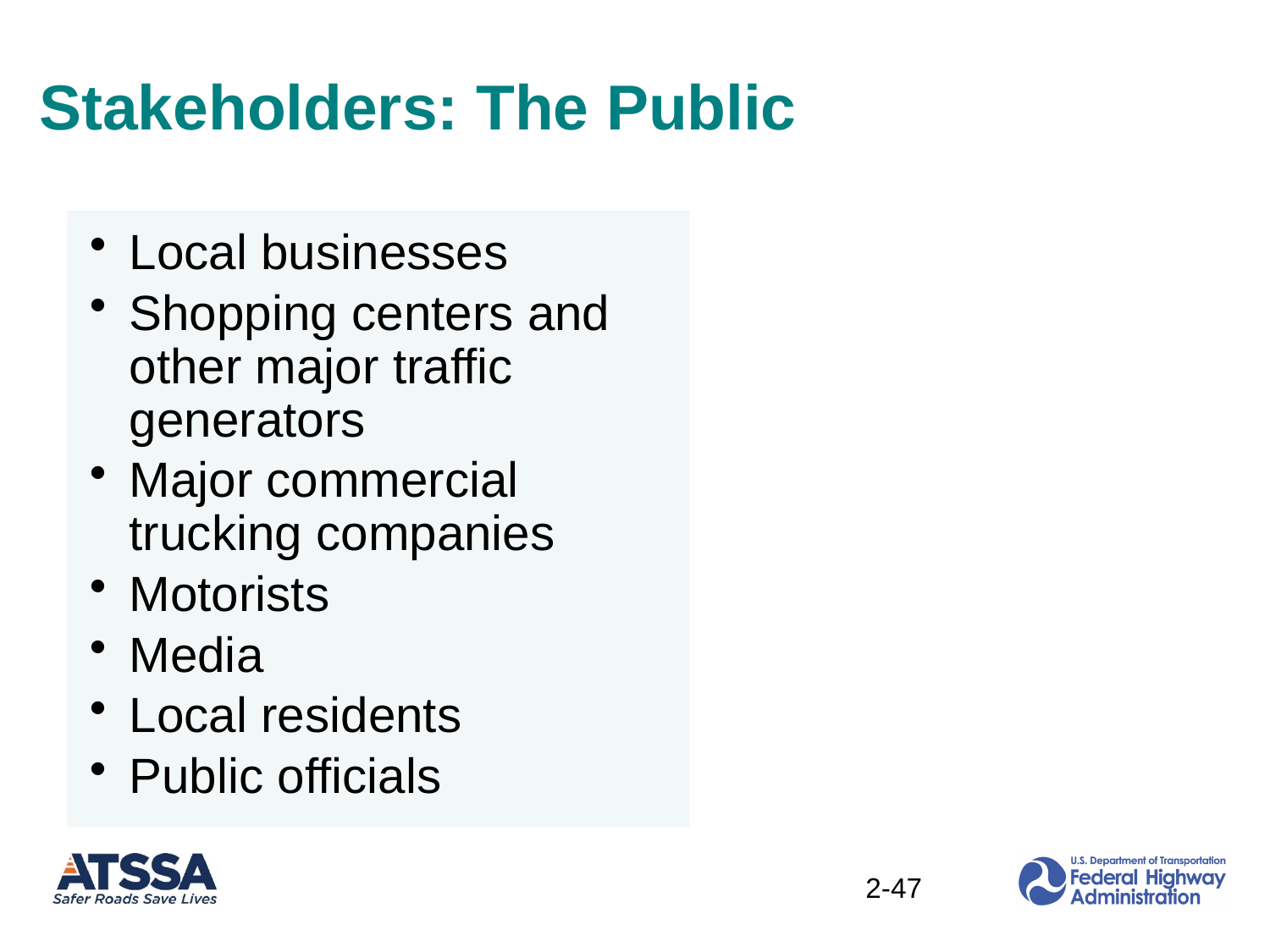

# 1.3 Who are the Stakeholders?
Stakeholders: The Public

Local businesses
Shopping centers and other major traffic generators
Major commercial trucking companies
Motorists
Media
Local residents
Public officials